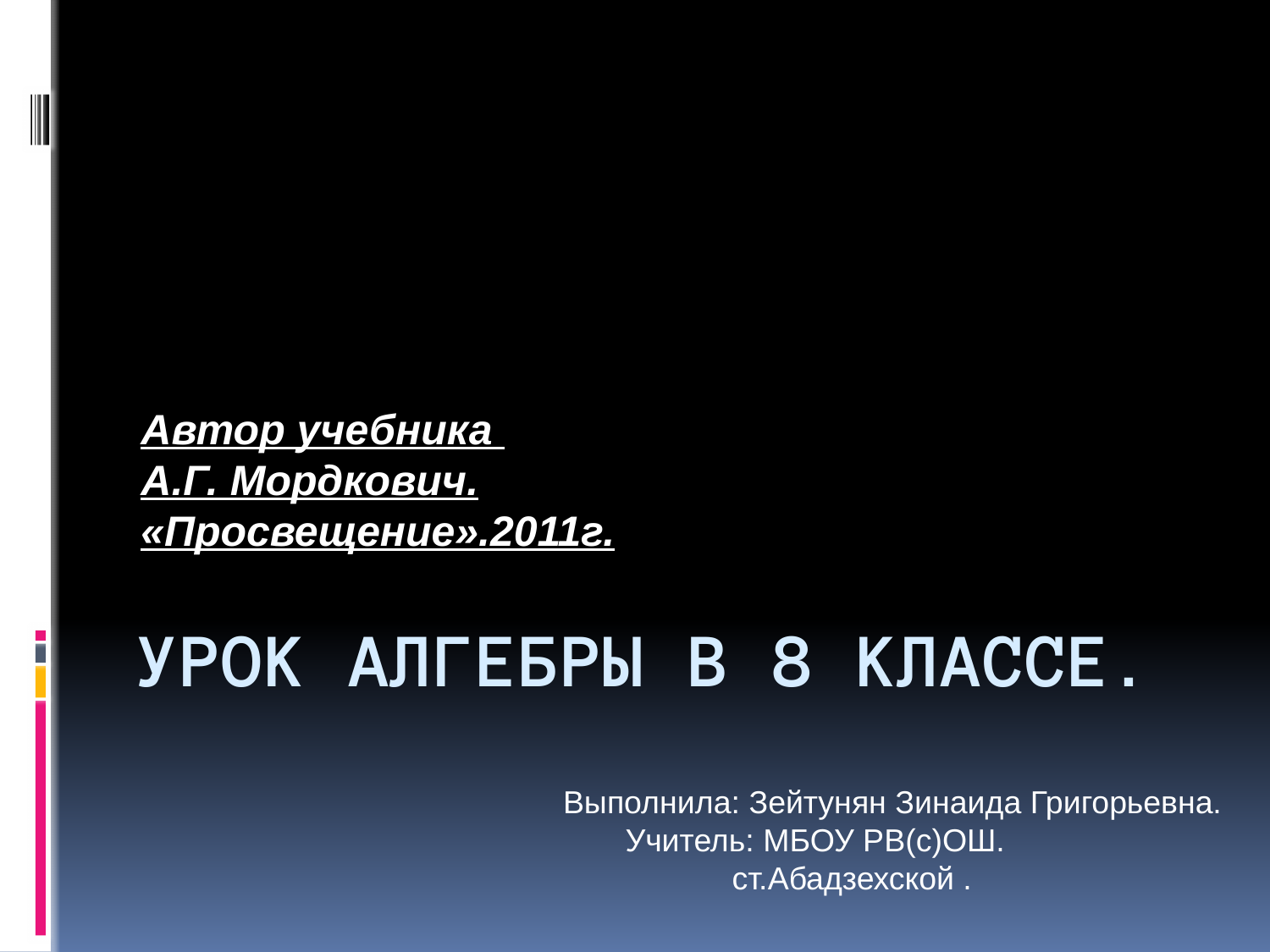

Автор учебника
А.Г. Мордкович.
«Просвещение».2011г.

# Урок алгебры в 8 классе.
                                        Выполнила: Зейтунян Зинаида Григорьевна.
                                               Учитель: МБОУ РВ(с)ОШ.
                                                           ст.Абадзехской .